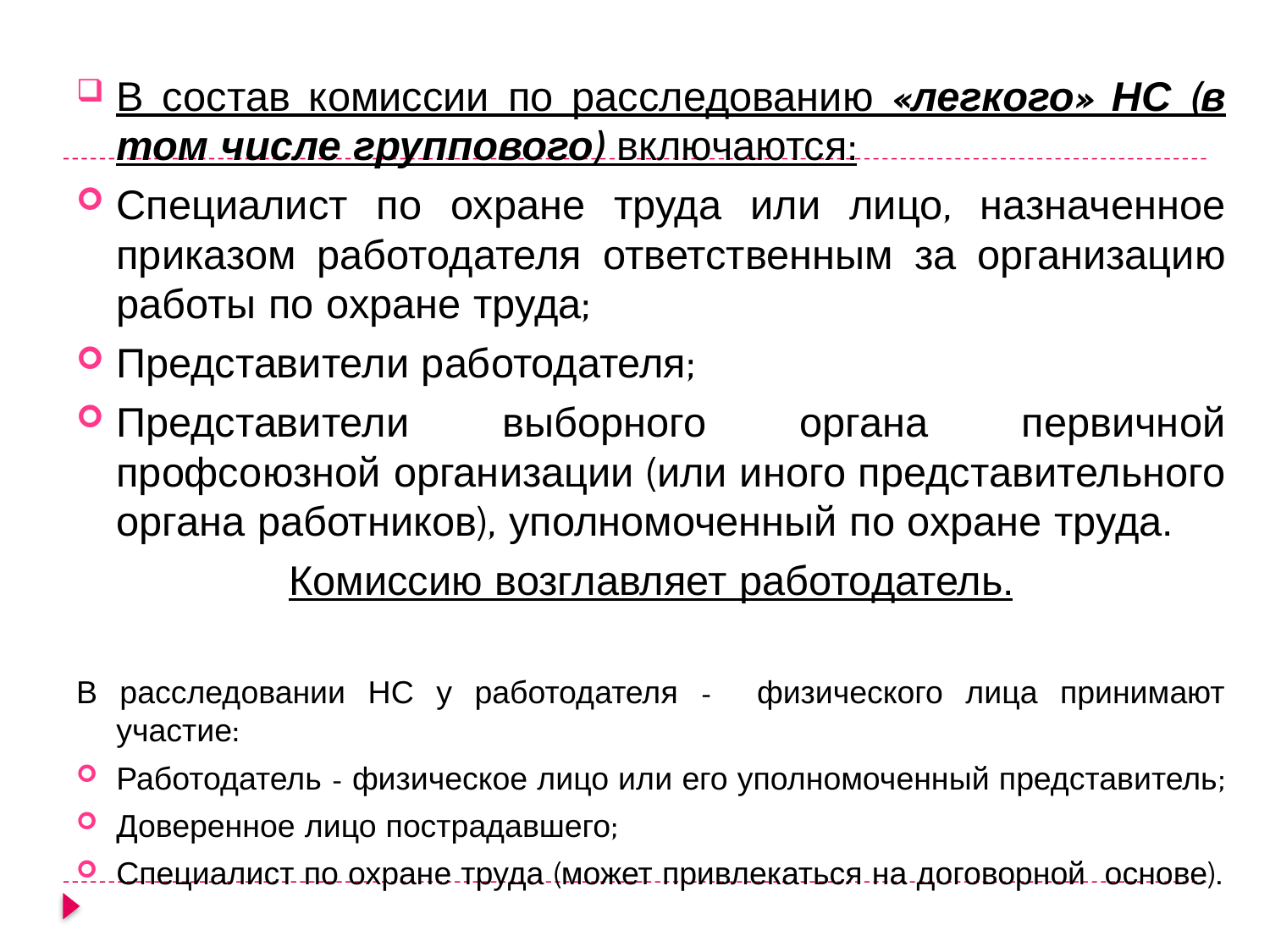

В состав комиссии по расследованию «легкого» НС (в том числе группового) включаются:
Специалист по охране труда или лицо, назначенное приказом работодателя ответственным за организацию работы по охране труда;
Представители работодателя;
Представители выборного органа первичной профсоюзной организации (или иного представительного органа работников), уполномоченный по охране труда.
Комиссию возглавляет работодатель.

В расследовании НС у работодателя -  физического лица принимают участие:
Работодатель - физическое лицо или его уполномоченный представитель;
Доверенное лицо пострадавшего;
Специалист по охране труда (может привлекаться на договорной  основе).